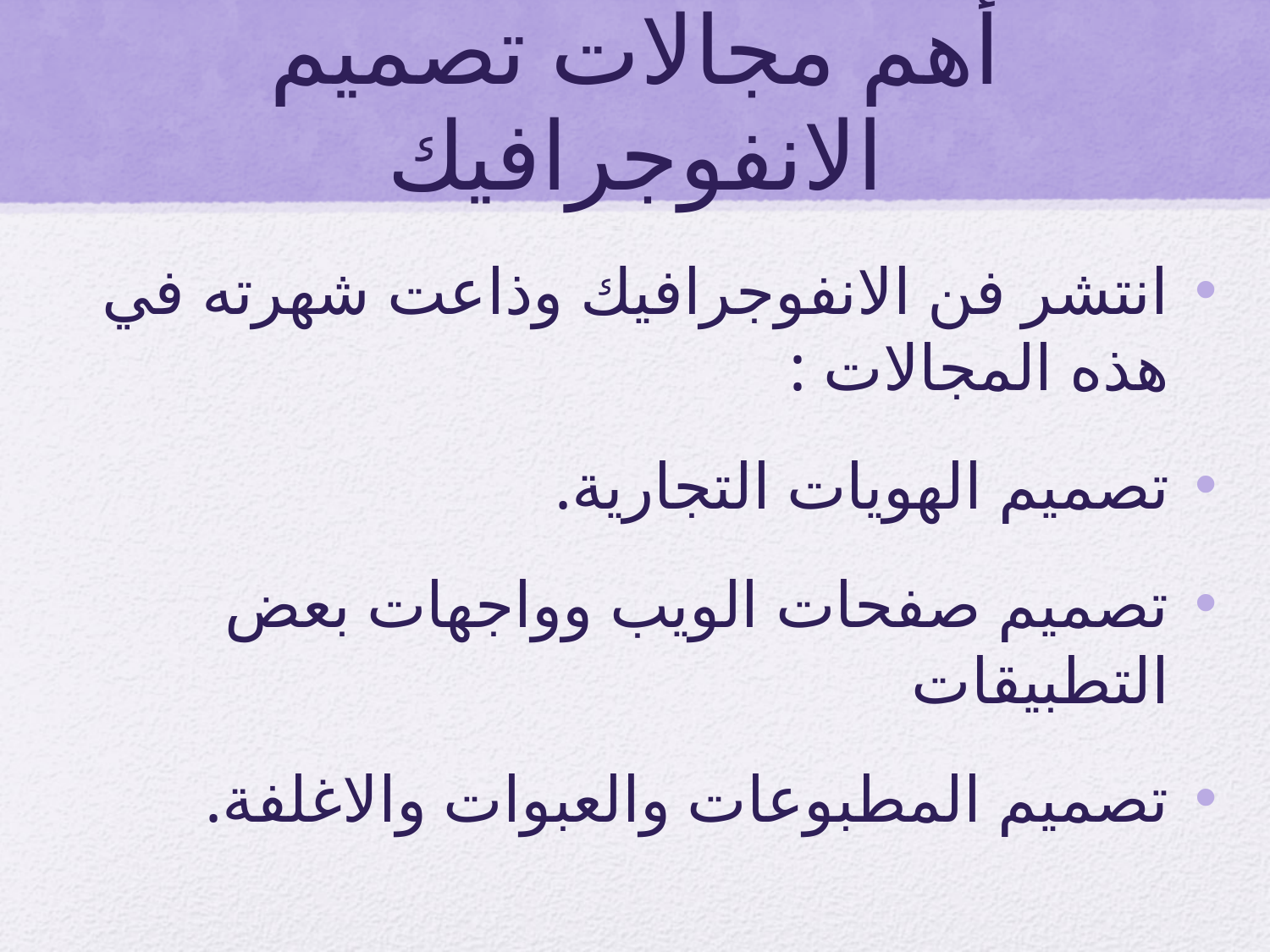

# أهم مجالات تصميم الانفوجرافيك
انتشر فن الانفوجرافيك وذاعت شهرته في هذه المجالات :
تصميم الهويات التجارية.
تصميم صفحات الويب وواجهات بعض التطبيقات
تصميم المطبوعات والعبوات والاغلفة.